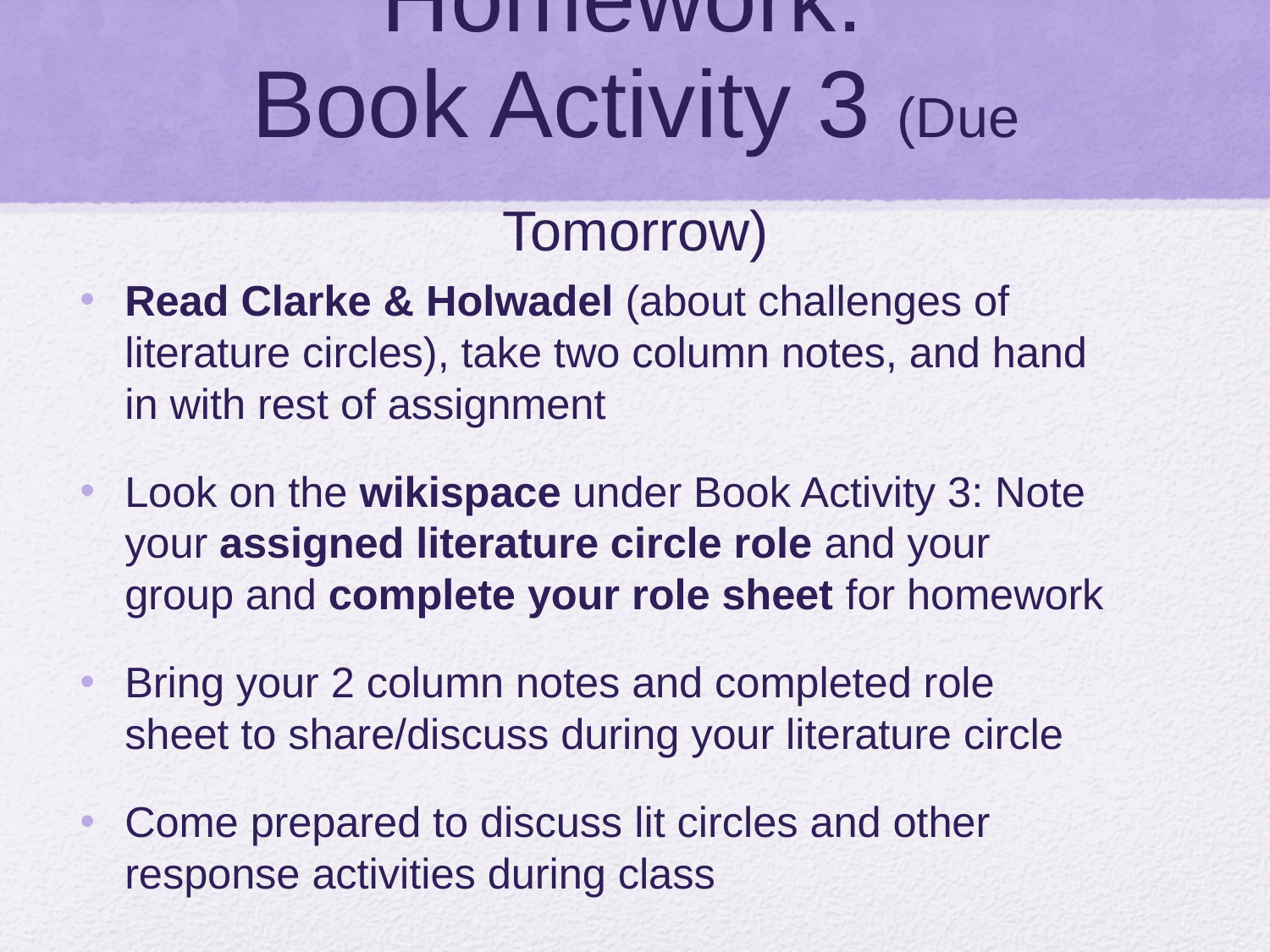

# Homework: Book Activity 3 (Due Tomorrow)
Read Clarke & Holwadel (about challenges of literature circles), take two column notes, and hand in with rest of assignment
Look on the wikispace under Book Activity 3: Note your assigned literature circle role and your group and complete your role sheet for homework
Bring your 2 column notes and completed role sheet to share/discuss during your literature circle
Come prepared to discuss lit circles and other response activities during class